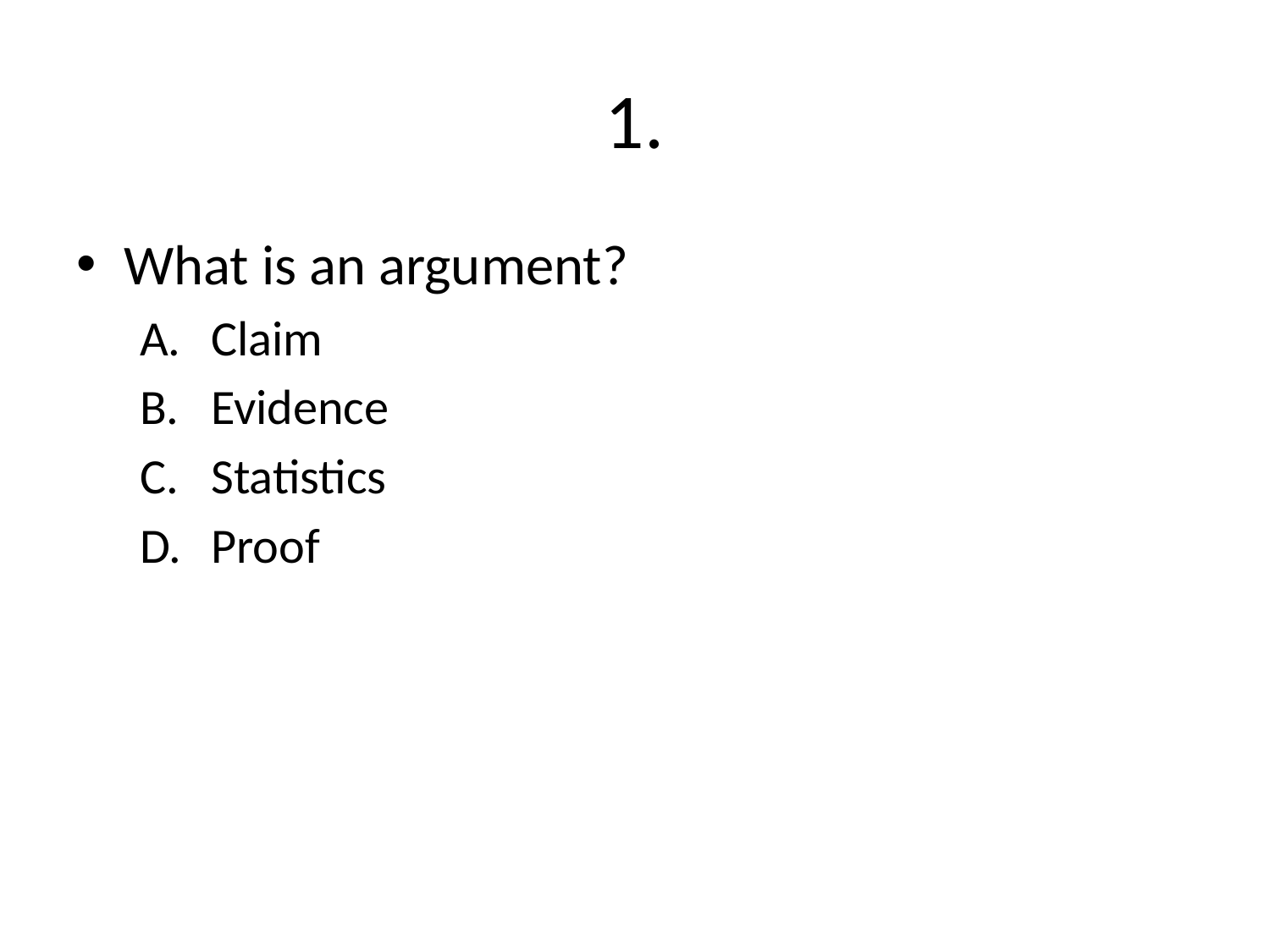

# 1.
What is an argument?
Claim
Evidence
Statistics
Proof